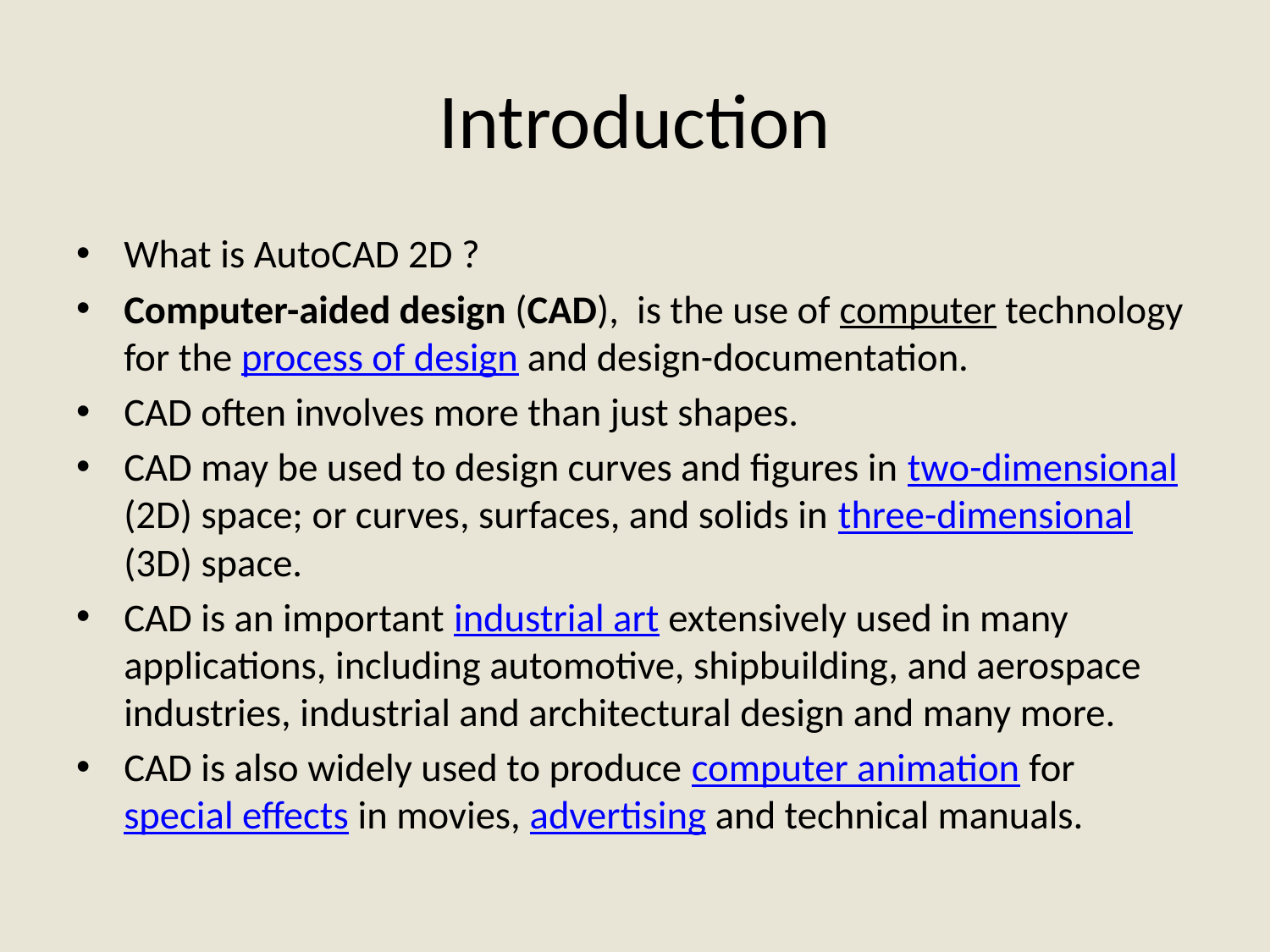

# Introduction
What is AutoCAD 2D ?
Computer-aided design (CAD),  is the use of computer technology for the process of design and design-documentation.
CAD often involves more than just shapes.
CAD may be used to design curves and figures in two-dimensional (2D) space; or curves, surfaces, and solids in three-dimensional (3D) space.
CAD is an important industrial art extensively used in many applications, including automotive, shipbuilding, and aerospace industries, industrial and architectural design and many more.
CAD is also widely used to produce computer animation for special effects in movies, advertising and technical manuals.